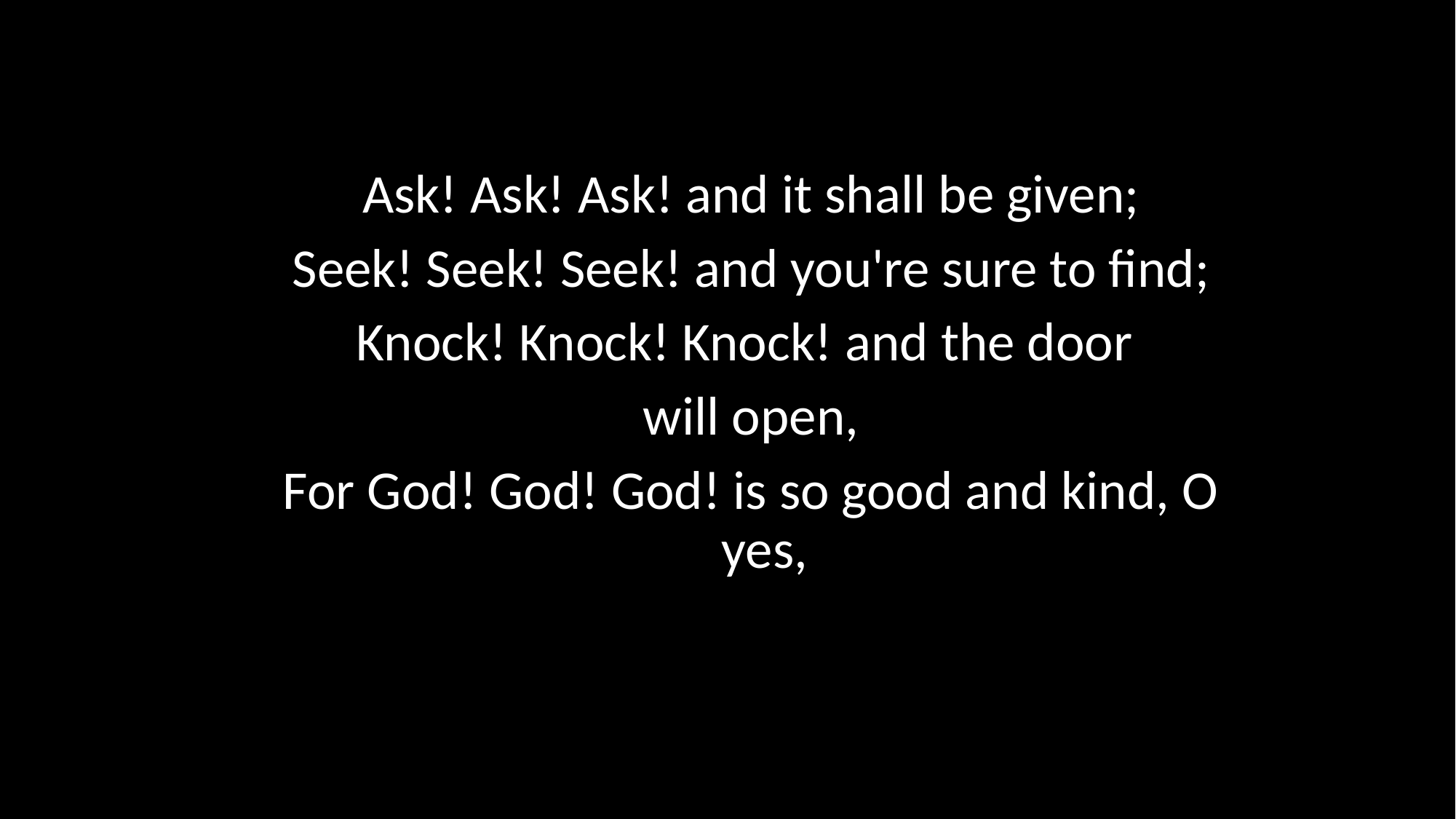

Ask! Ask! Ask! and it shall be given;
Seek! Seek! Seek! and you're sure to find;
Knock! Knock! Knock! and the door
will open,
For God! God! God! is so good and kind, O yes,